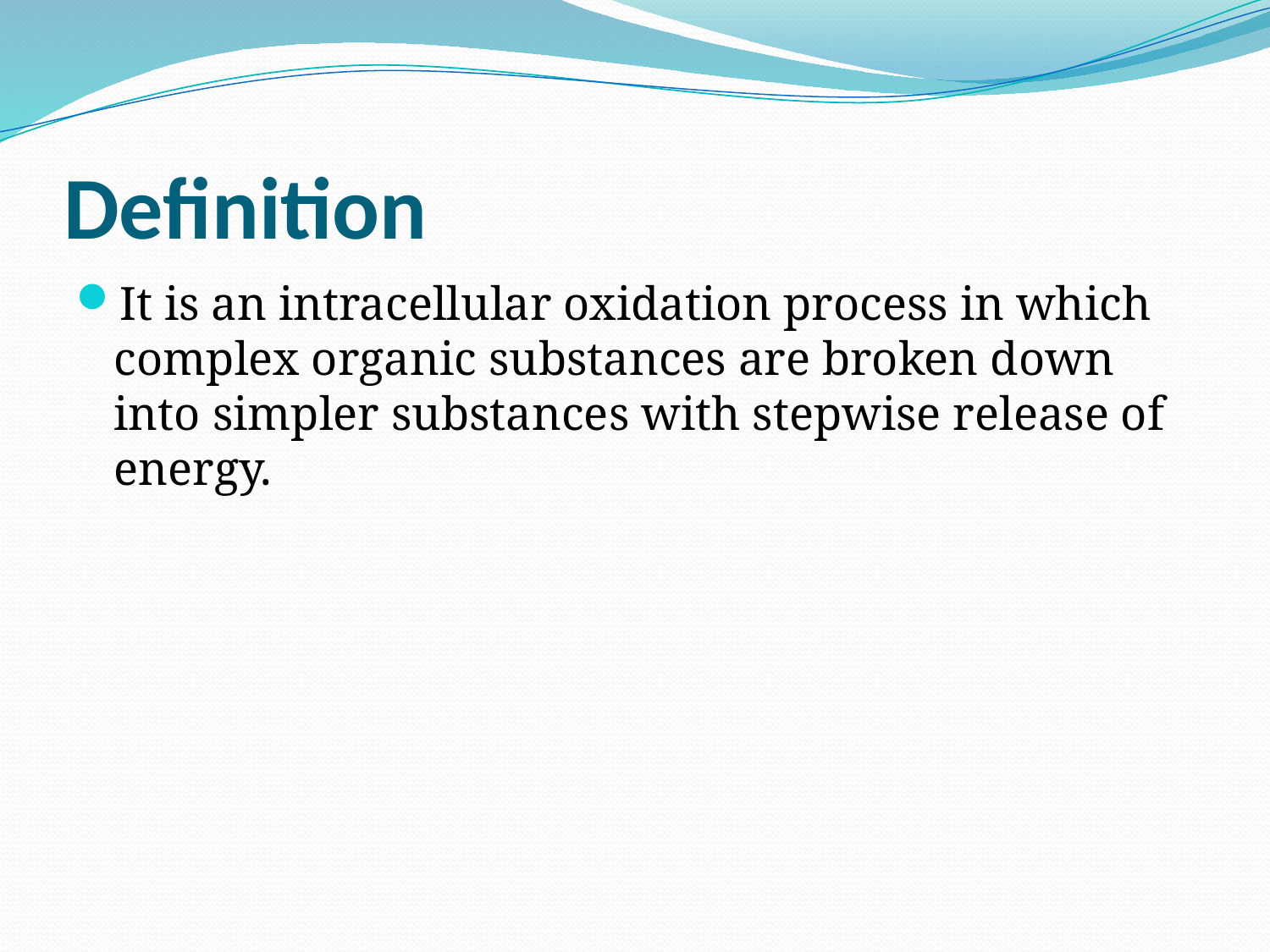

# Definition
It is an intracellular oxidation process in which complex organic substances are broken down into simpler substances with stepwise release of energy.